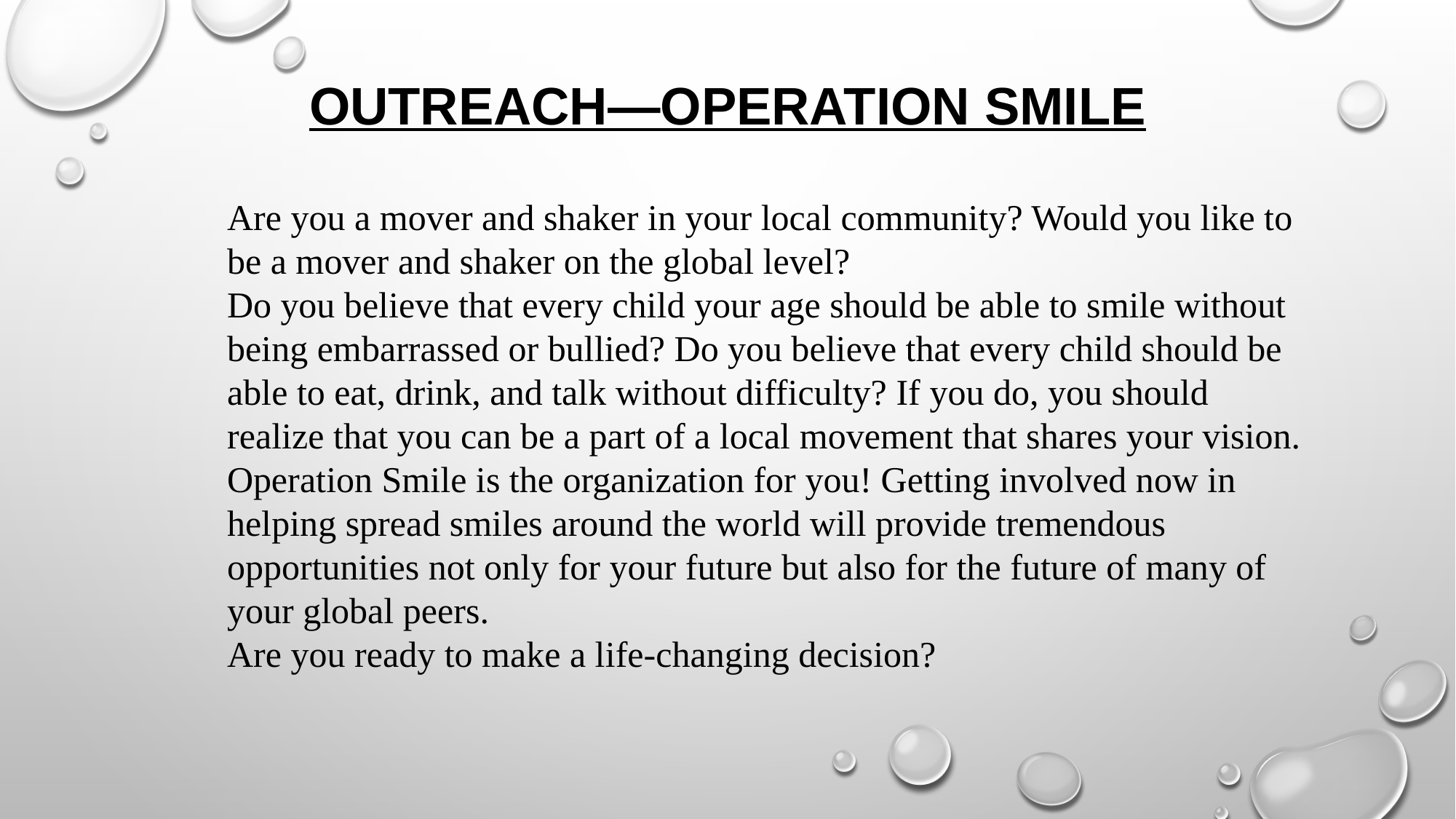

# OUTREACH—OPERATION SMILE
Are you a mover and shaker in your local community? Would you like to be a mover and shaker on the global level?
Do you believe that every child your age should be able to smile without being embarrassed or bullied? Do you believe that every child should be able to eat, drink, and talk without difficulty? If you do, you should realize that you can be a part of a local movement that shares your vision.
Operation Smile is the organization for you! Getting involved now in helping spread smiles around the world will provide tremendous opportunities not only for your future but also for the future of many of your global peers.
Are you ready to make a life-changing decision?